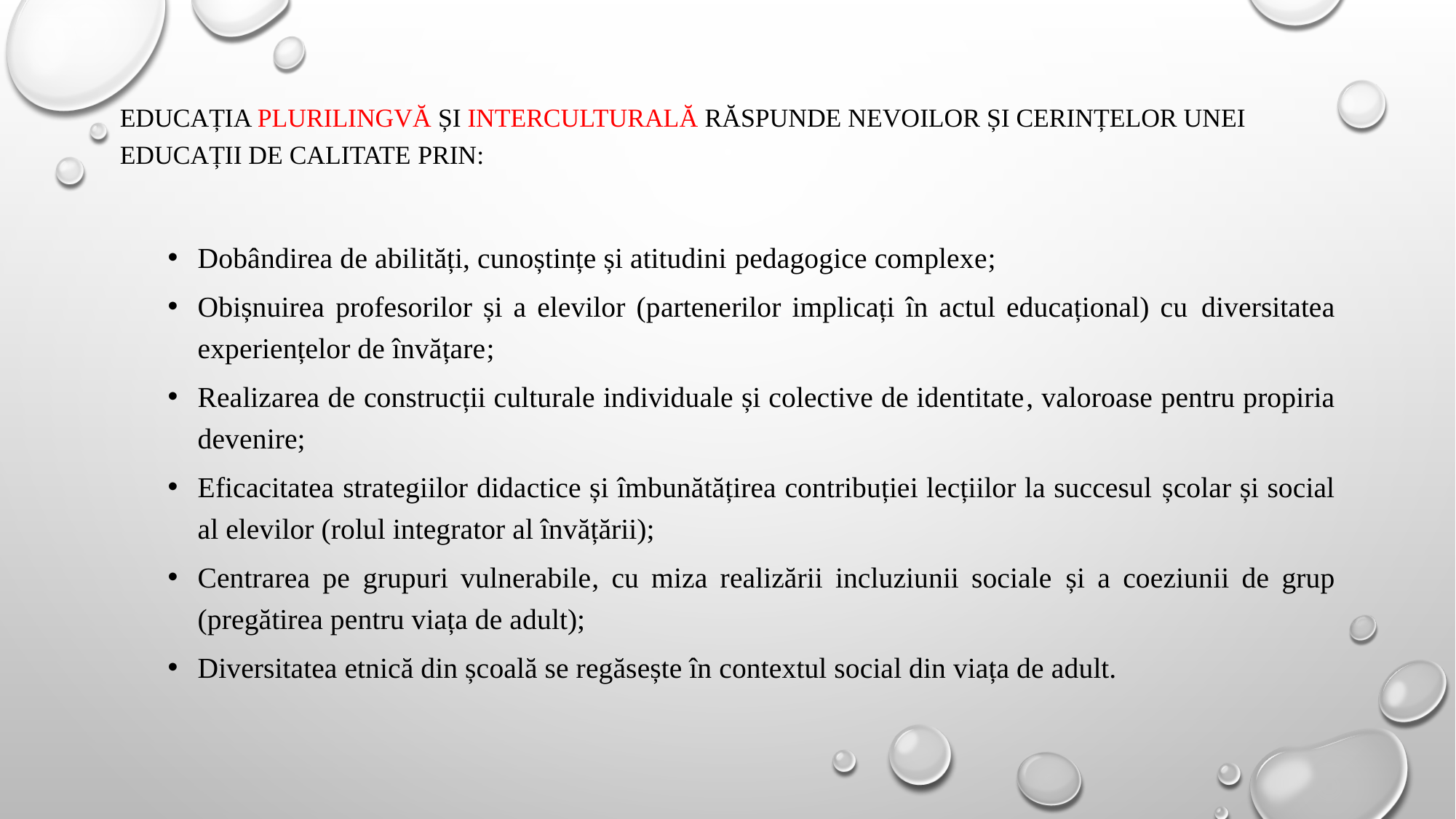

Educația plurilingvă și interculturală răspunde nevoilor și cerințelor unei educații de calitate prin:

Dobândirea de abilități, cunoștințe și atitudini pedagogice complexe;
Obișnuirea profesorilor și a elevilor (partenerilor implicați în actul educațional) cu diversitatea experiențelor de învățare;
Realizarea de construcții culturale individuale și colective de identitate, valoroase pentru propiria devenire;
Eficacitatea strategiilor didactice și îmbunătățirea contribuției lecțiilor la succesul școlar și social al elevilor (rolul integrator al învățării);
Centrarea pe grupuri vulnerabile, cu miza realizării incluziunii sociale și a coeziunii de grup (pregătirea pentru viața de adult);
Diversitatea etnică din școală se regăsește în contextul social din viața de adult.